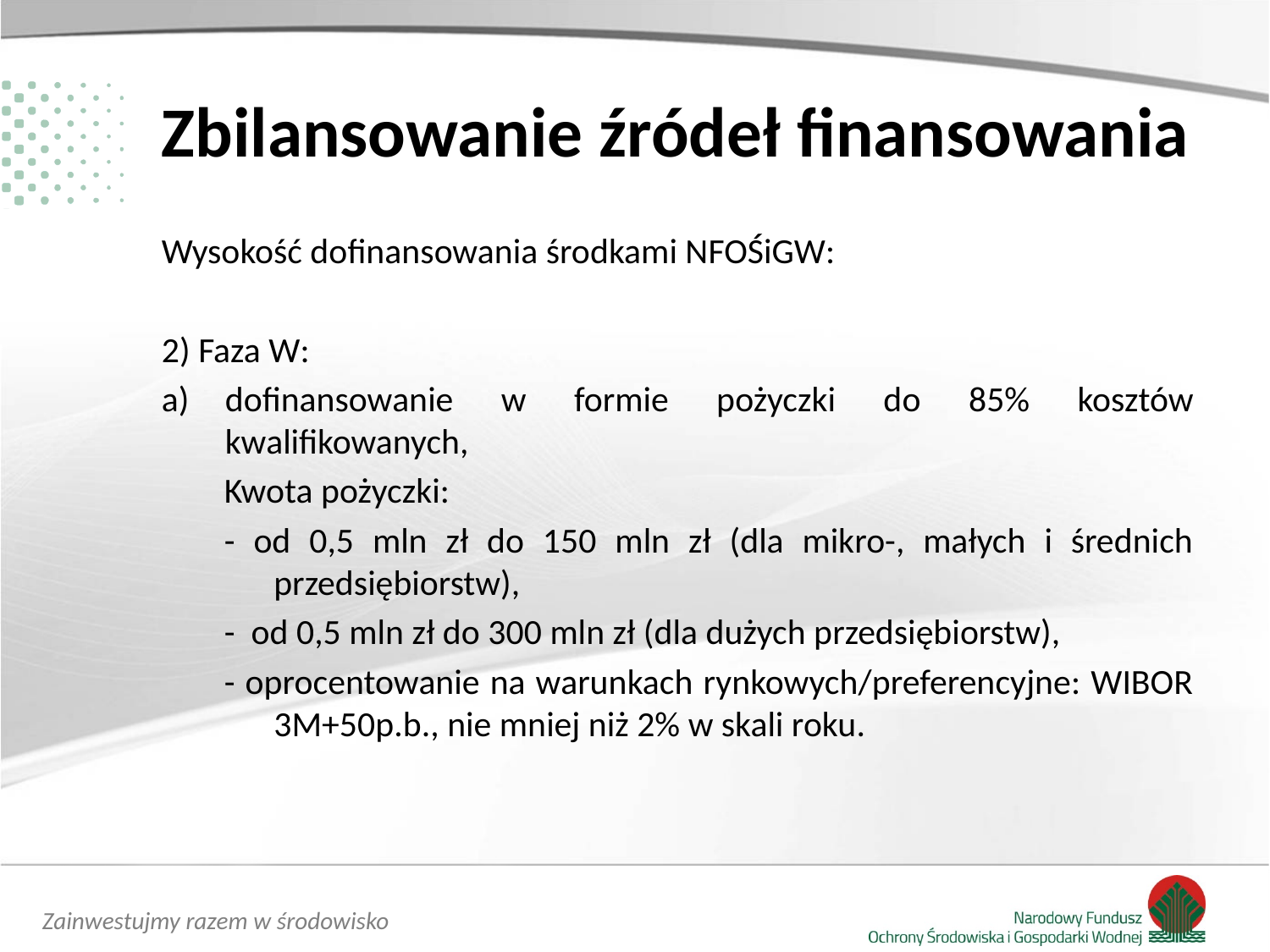

# Zbilansowanie źródeł finansowania
Wysokość dofinansowania środkami NFOŚiGW:

2) Faza W:
dofinansowanie w formie pożyczki do 85% kosztów kwalifikowanych,
Kwota pożyczki:
- od 0,5 mln zł do 150 mln zł (dla mikro-, małych i średnich przedsiębiorstw),
-  od 0,5 mln zł do 300 mln zł (dla dużych przedsiębiorstw),
- oprocentowanie na warunkach rynkowych/preferencyjne: WIBOR 3M+50p.b., nie mniej niż 2% w skali roku.